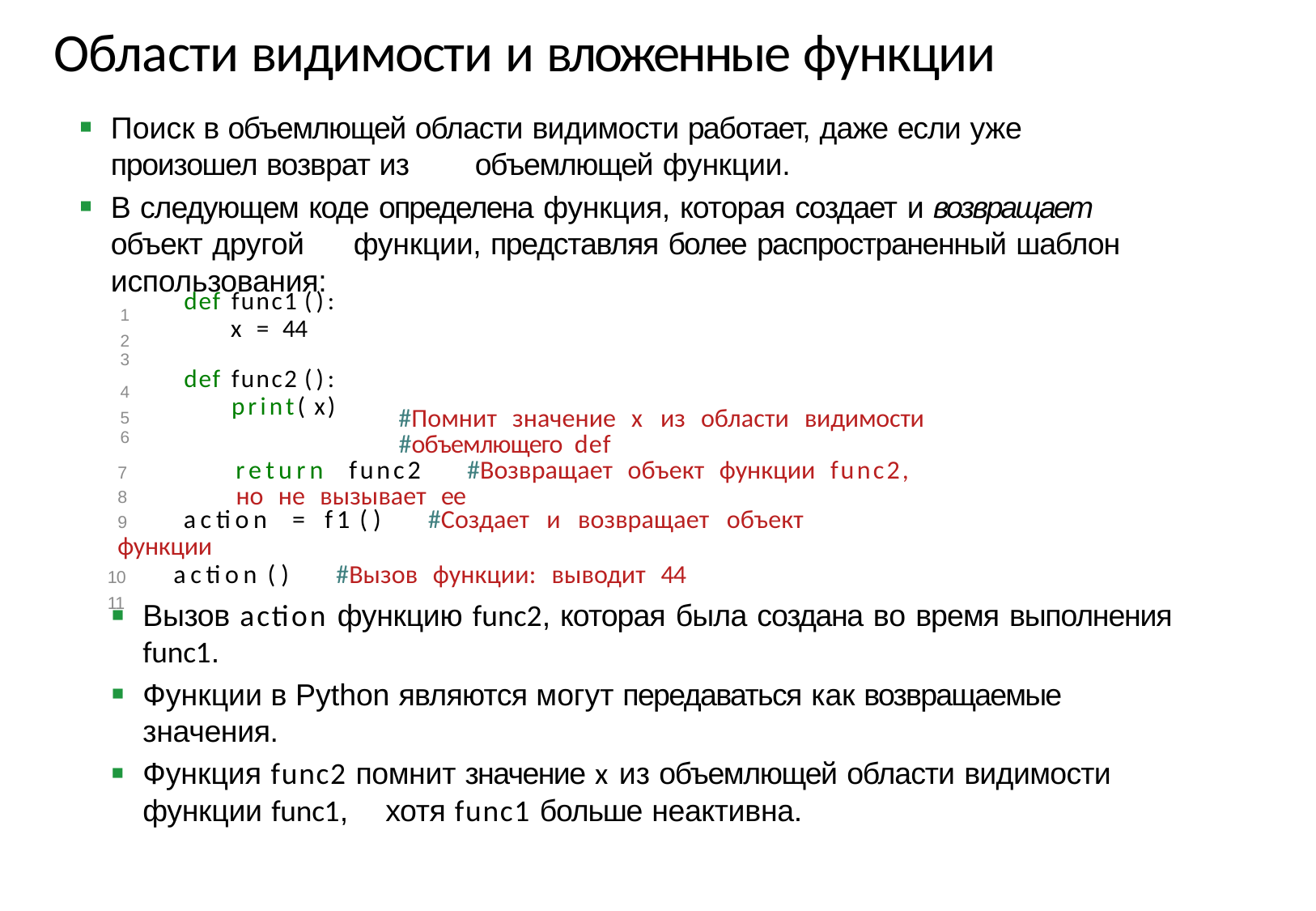

# Области видимости и вложенные функции
Поиск в объемлющей области видимости работает, даже если уже произошел возврат из 	объемлющей функции.
В следующем коде определена функция, которая создает и возвращает объект другой 	функции, представляя более распространенный шаблон использования:
| 1 | def | func1 (): |
| --- | --- | --- |
| 2 |  | x = 44 |
| 3 |  |  |
| 4 | def | func2 (): |
| 5 |  | print( x) |
| 6 |  |  |
#Помнит значение x из области видимости #объемлющего def
return  func2	#Возвращает объект функции func2, но не вызывает ее
7
8
9	action  = f1 ()	#Создает и возвращает объект функции
10	action ()	#Вызов функции: выводит 44
11
Вызов action функцию func2, которая была создана во время выполнения func1.
Функции в Python являются могут передаваться как возвращаемые значения.
Функция func2 помнит значение x из объемлющей области видимости функции func1, 	хотя func1 больше неактивна.